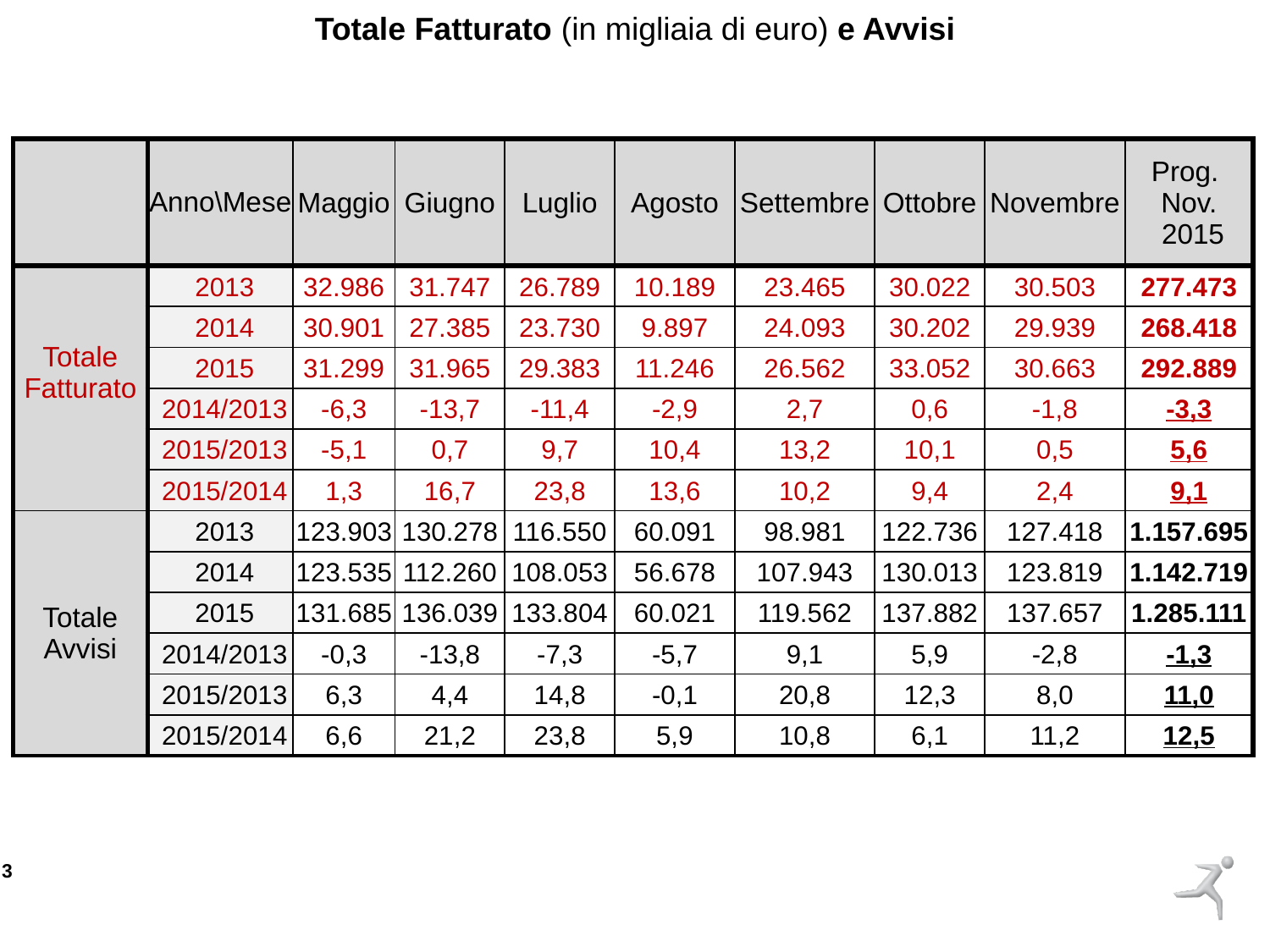

Totale Fatturato (in migliaia di euro) e Avvisi
|  | Anno\Mese | Maggio | Giugno | Luglio | Agosto | Settembre | Ottobre | Novembre | Prog. Nov. 2015 |
| --- | --- | --- | --- | --- | --- | --- | --- | --- | --- |
| Totale Fatturato | 2013 | 32.986 | 31.747 | 26.789 | 10.189 | 23.465 | 30.022 | 30.503 | 277.473 |
|  | 2014 | 30.901 | 27.385 | 23.730 | 9.897 | 24.093 | 30.202 | 29.939 | 268.418 |
|  | 2015 | 31.299 | 31.965 | 29.383 | 11.246 | 26.562 | 33.052 | 30.663 | 292.889 |
|  | 2014/2013 | -6,3 | -13,7 | -11,4 | -2,9 | 2,7 | 0,6 | -1,8 | -3,3 |
|  | 2015/2013 | -5,1 | 0,7 | 9,7 | 10,4 | 13,2 | 10,1 | 0,5 | 5,6 |
|  | 2015/2014 | 1,3 | 16,7 | 23,8 | 13,6 | 10,2 | 9,4 | 2,4 | 9,1 |
| Totale Avvisi | 2013 | 123.903 | 130.278 | 116.550 | 60.091 | 98.981 | 122.736 | 127.418 | 1.157.695 |
|  | 2014 | 123.535 | 112.260 | 108.053 | 56.678 | 107.943 | 130.013 | 123.819 | 1.142.719 |
|  | 2015 | 131.685 | 136.039 | 133.804 | 60.021 | 119.562 | 137.882 | 137.657 | 1.285.111 |
|  | 2014/2013 | -0,3 | -13,8 | -7,3 | -5,7 | 9,1 | 5,9 | -2,8 | -1,3 |
|  | 2015/2013 | 6,3 | 4,4 | 14,8 | -0,1 | 20,8 | 12,3 | 8,0 | 11,0 |
|  | 2015/2014 | 6,6 | 21,2 | 23,8 | 5,9 | 10,8 | 6,1 | 11,2 | 12,5 |